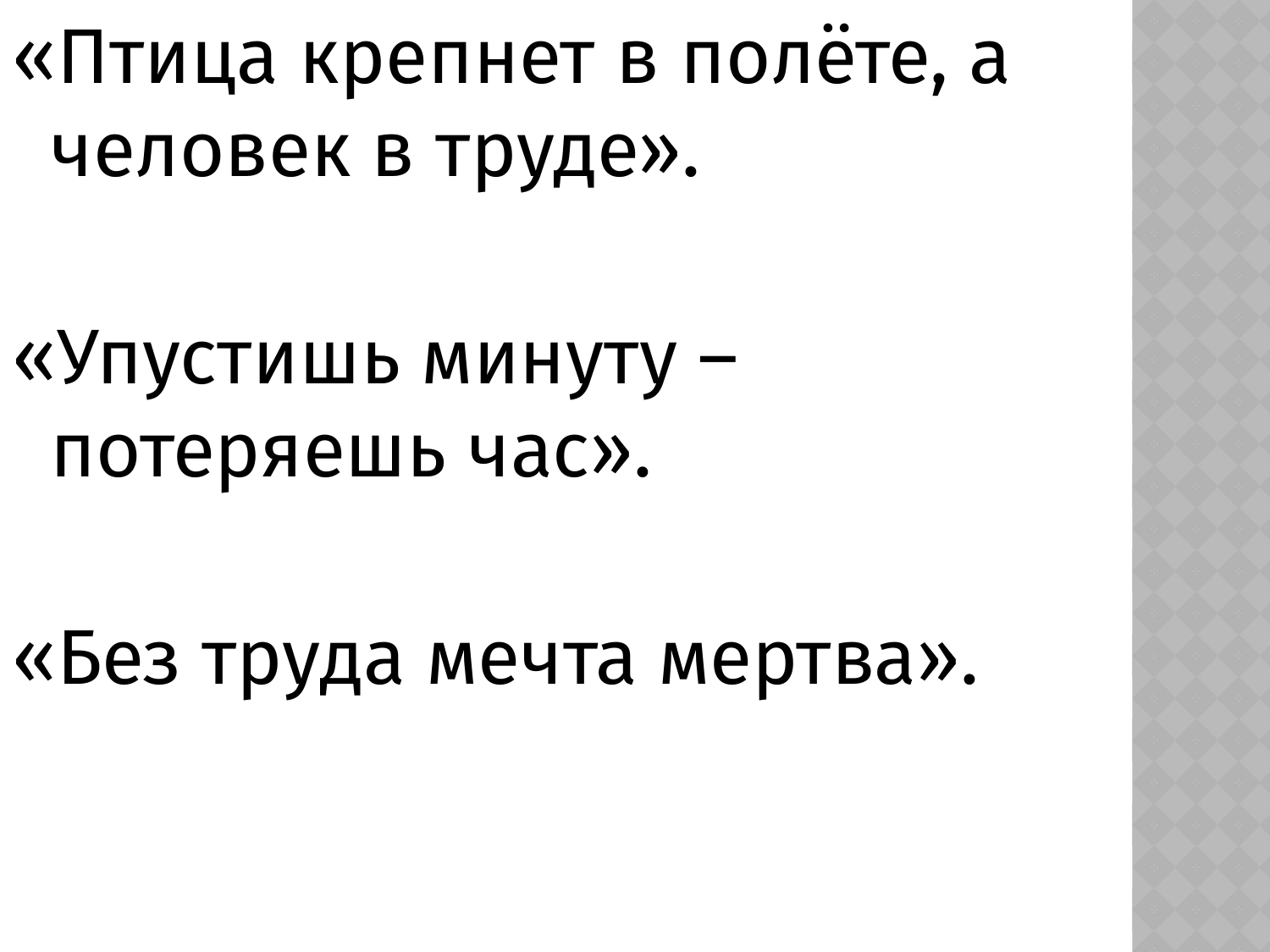

«Птица крепнет в полёте, а человек в труде».

«Упустишь минуту – потеряешь час».

«Без труда мечта мертва».
#